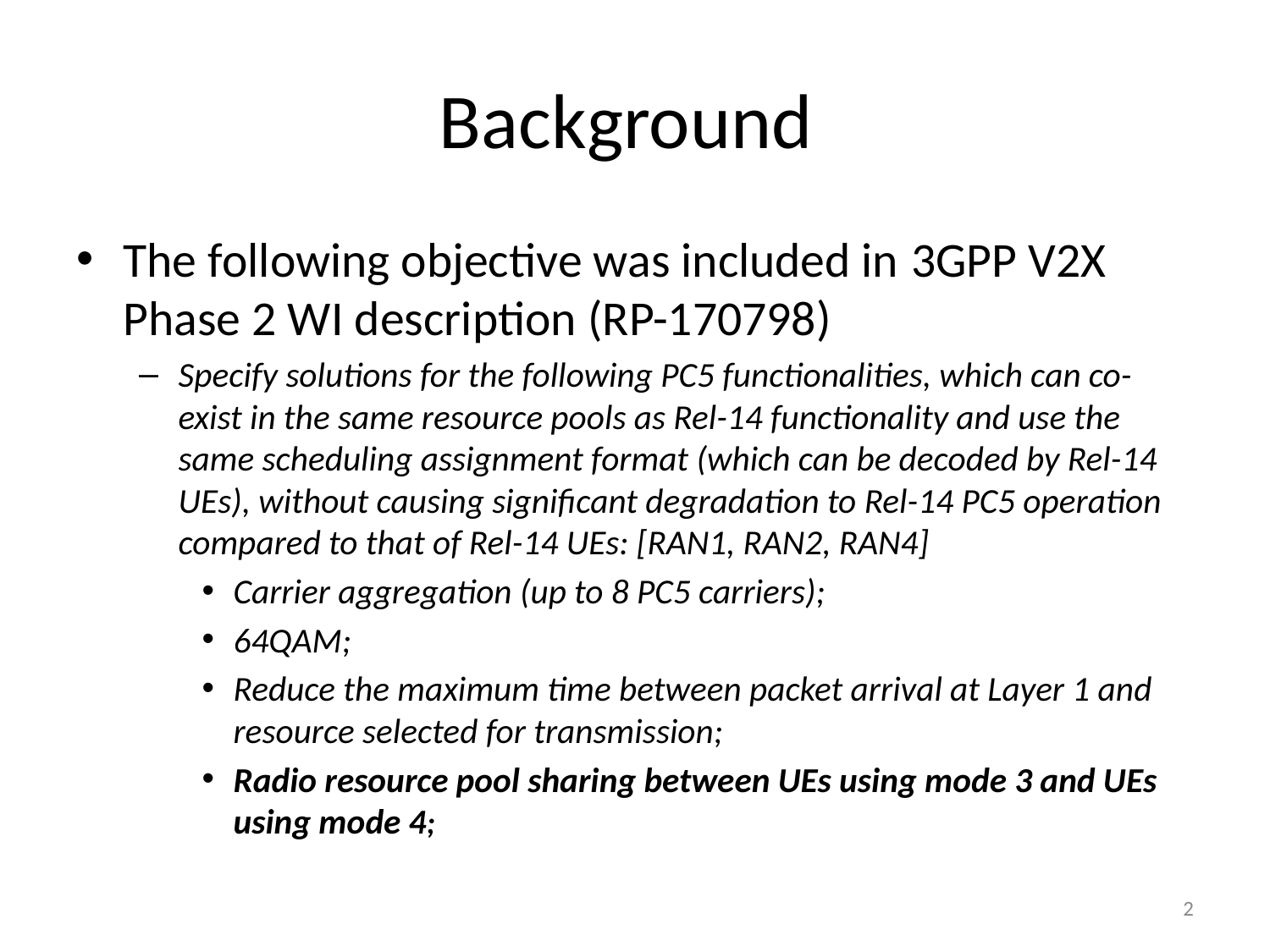

# Background
The following objective was included in 3GPP V2X Phase 2 WI description (RP-170798)
Specify solutions for the following PC5 functionalities, which can co-exist in the same resource pools as Rel-14 functionality and use the same scheduling assignment format (which can be decoded by Rel-14 UEs), without causing significant degradation to Rel-14 PC5 operation compared to that of Rel-14 UEs: [RAN1, RAN2, RAN4]
Carrier aggregation (up to 8 PC5 carriers);
64QAM;
Reduce the maximum time between packet arrival at Layer 1 and resource selected for transmission;
Radio resource pool sharing between UEs using mode 3 and UEs using mode 4;
2